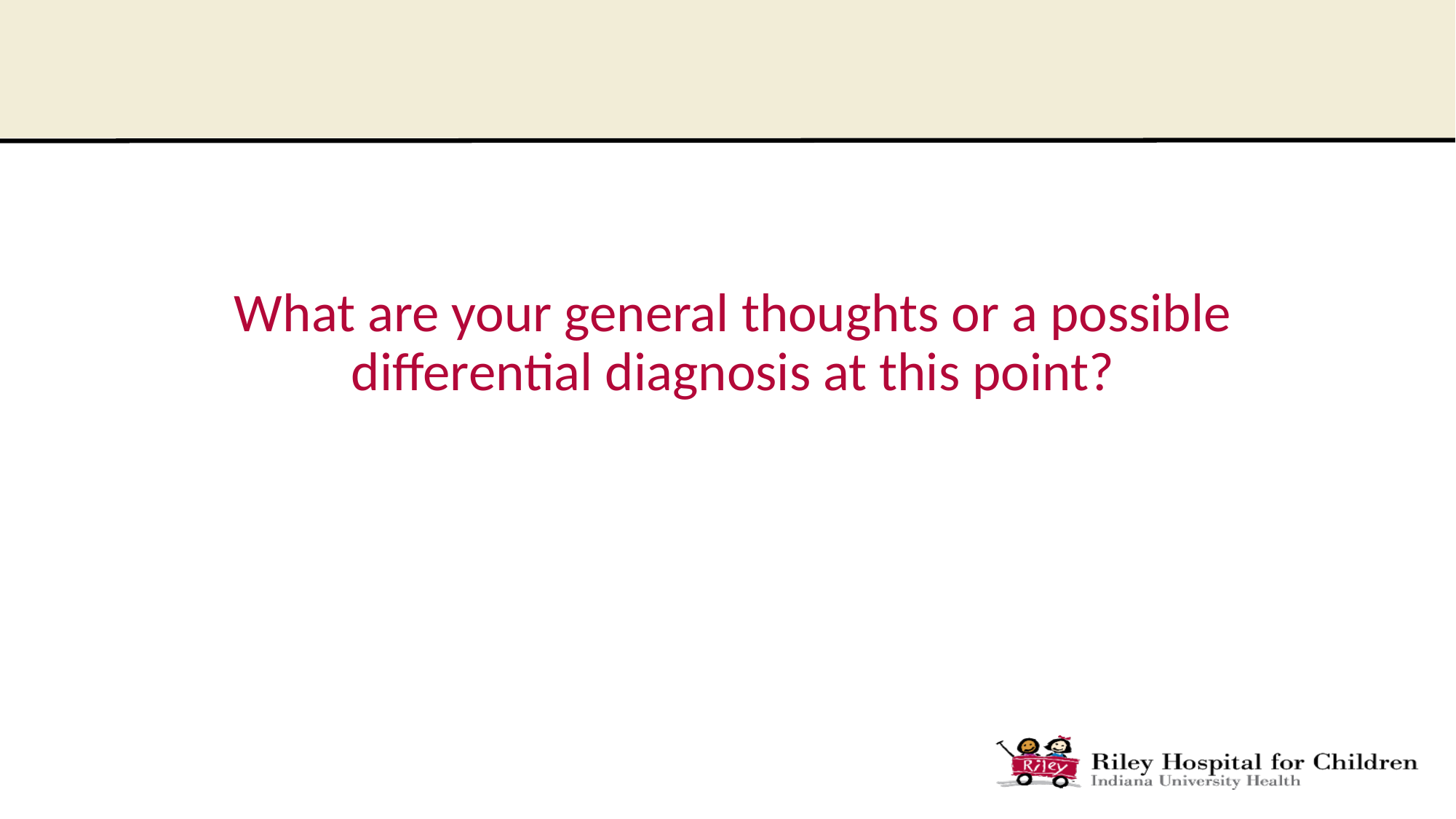

What are your general thoughts or a possible differential diagnosis at this point?